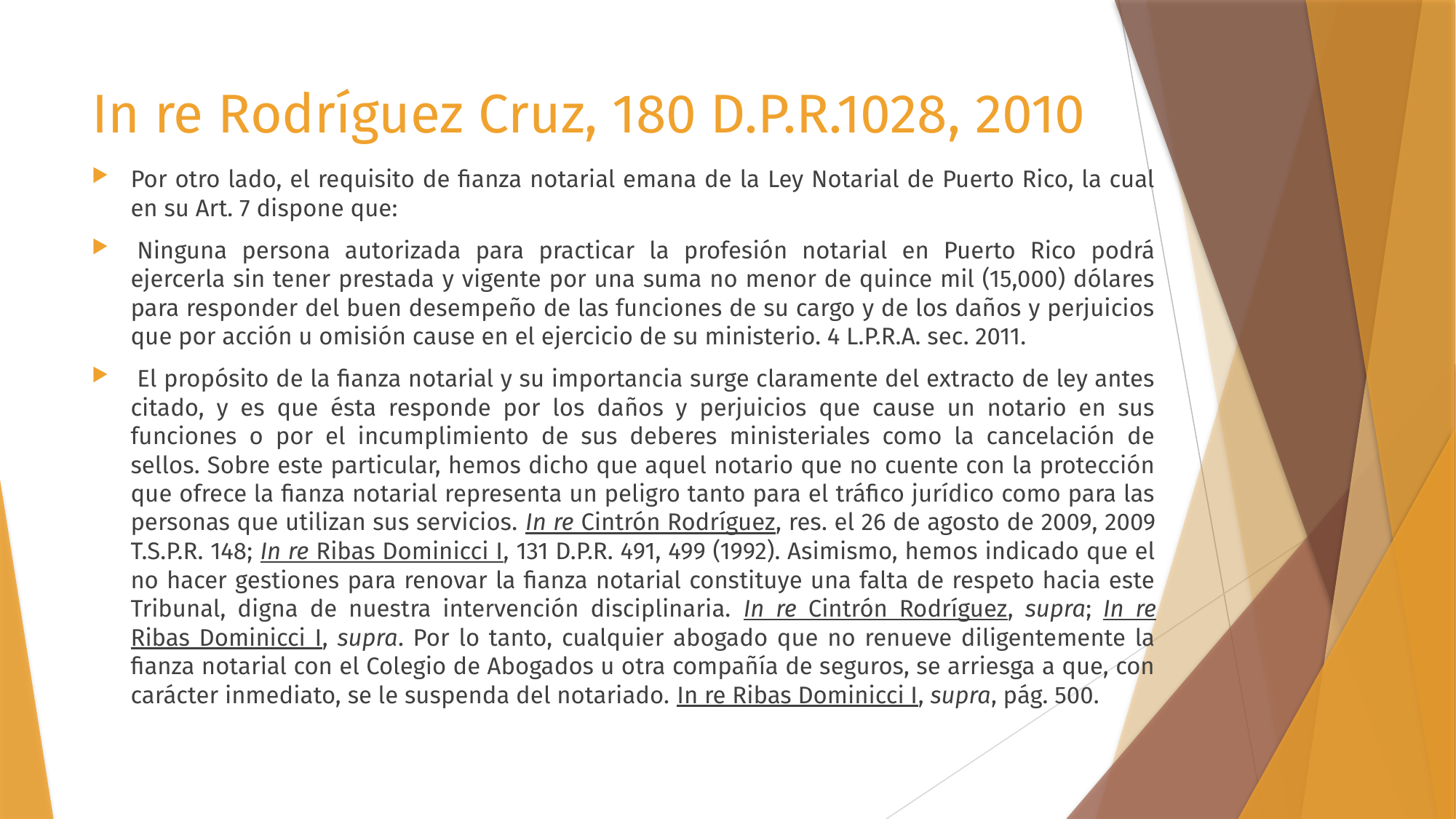

# In re Rodríguez Cruz, 180 D.P.R.1028, 2010
Por otro lado, el requisito de fianza notarial emana de la Ley Notarial de Puerto Rico, la cual en su Art. 7 dispone que:
 Ninguna persona autorizada para practicar la profesión notarial en Puerto Rico podrá ejercerla sin tener prestada y vigente por una suma no menor de quince mil (15,000) dólares para responder del buen desempeño de las funciones de su cargo y de los daños y perjuicios que por acción u omisión cause en el ejercicio de su ministerio. 4 L.P.R.A. sec. 2011.
 El propósito de la fianza notarial y su importancia surge claramente del extracto de ley antes citado, y es que ésta responde por los daños y perjuicios que cause un notario en sus funciones o por el incumplimiento de sus deberes ministeriales como la cancelación de sellos. Sobre este particular, hemos dicho que aquel notario que no cuente con la protección que ofrece la fianza notarial representa un peligro tanto para el tráfico jurídico como para las personas que utilizan sus servicios. In re Cintrón Rodríguez, res. el 26 de agosto de 2009, 2009 T.S.P.R. 148; In re Ribas Dominicci I, 131 D.P.R. 491, 499 (1992). Asimismo, hemos indicado que el no hacer gestiones para renovar la fianza notarial constituye una falta de respeto hacia este Tribunal, digna de nuestra intervención disciplinaria. In re Cintrón Rodríguez, supra; In re Ribas Dominicci I, supra. Por lo tanto, cualquier abogado que no renueve diligentemente la fianza notarial con el Colegio de Abogados u otra compañía de seguros, se arriesga a que, con carácter inmediato, se le suspenda del notariado. In re Ribas Dominicci I, supra, pág. 500.